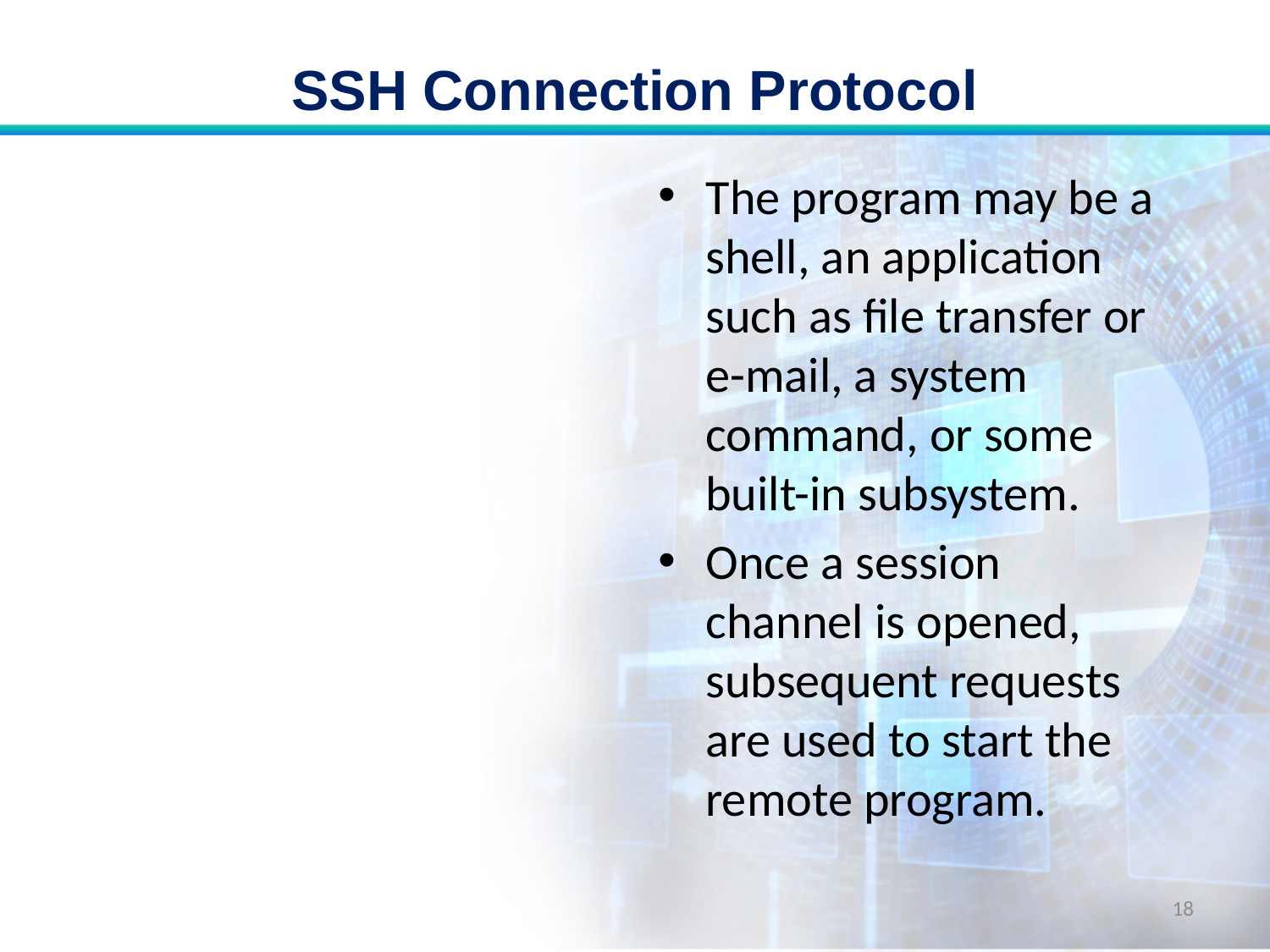

# SSH Connection Protocol
The program may be a shell, an application such as file transfer or e-mail, a system command, or some built-in subsystem.
Once a session channel is opened, subsequent requests are used to start the remote program.
18